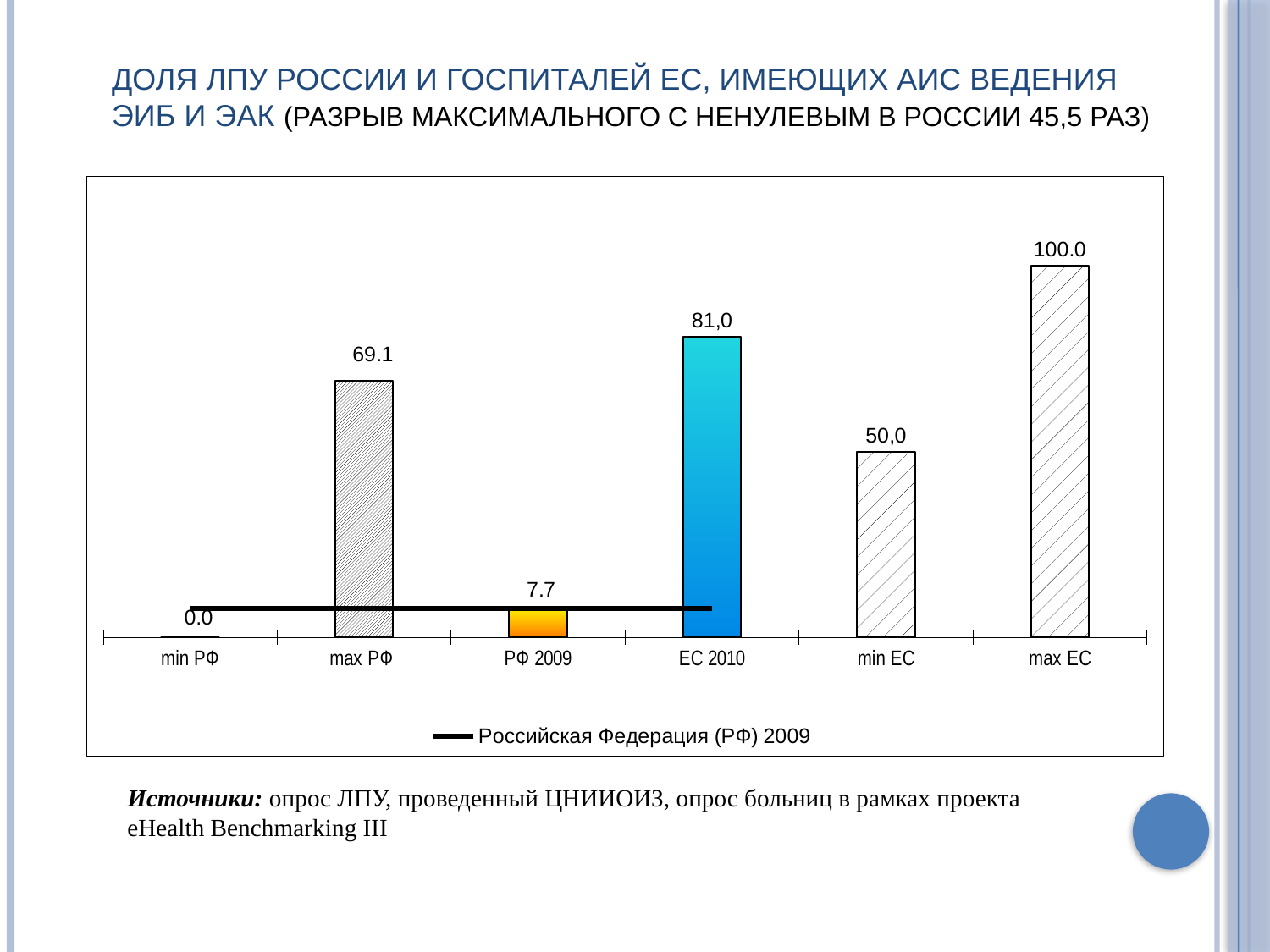

Доля ЛПУ России и госпиталей ЕС, имеющих АИС ведения ЭИБ и ЭАК (разрыв максимального с ненулевым в России 45,5 раз)

### Chart

| Category |  | Российская Федерация (РФ) 2009 |
|---|---|---|
| min РФ | 0.0 | 7.68 |
| max РФ  | 69.14 | 7.68 |
| РФ 2009 | 7.68 | 7.68 |
| ЕС 2010 | 81.0 | 7.68 |
| min ЕС | 50.0 | None |
| max ЕС | 100.0 | None |
Источники: опрос ЛПУ, проведенный ЦНИИОИЗ, опрос больниц в рамках проекта  eHealth Benchmarking III